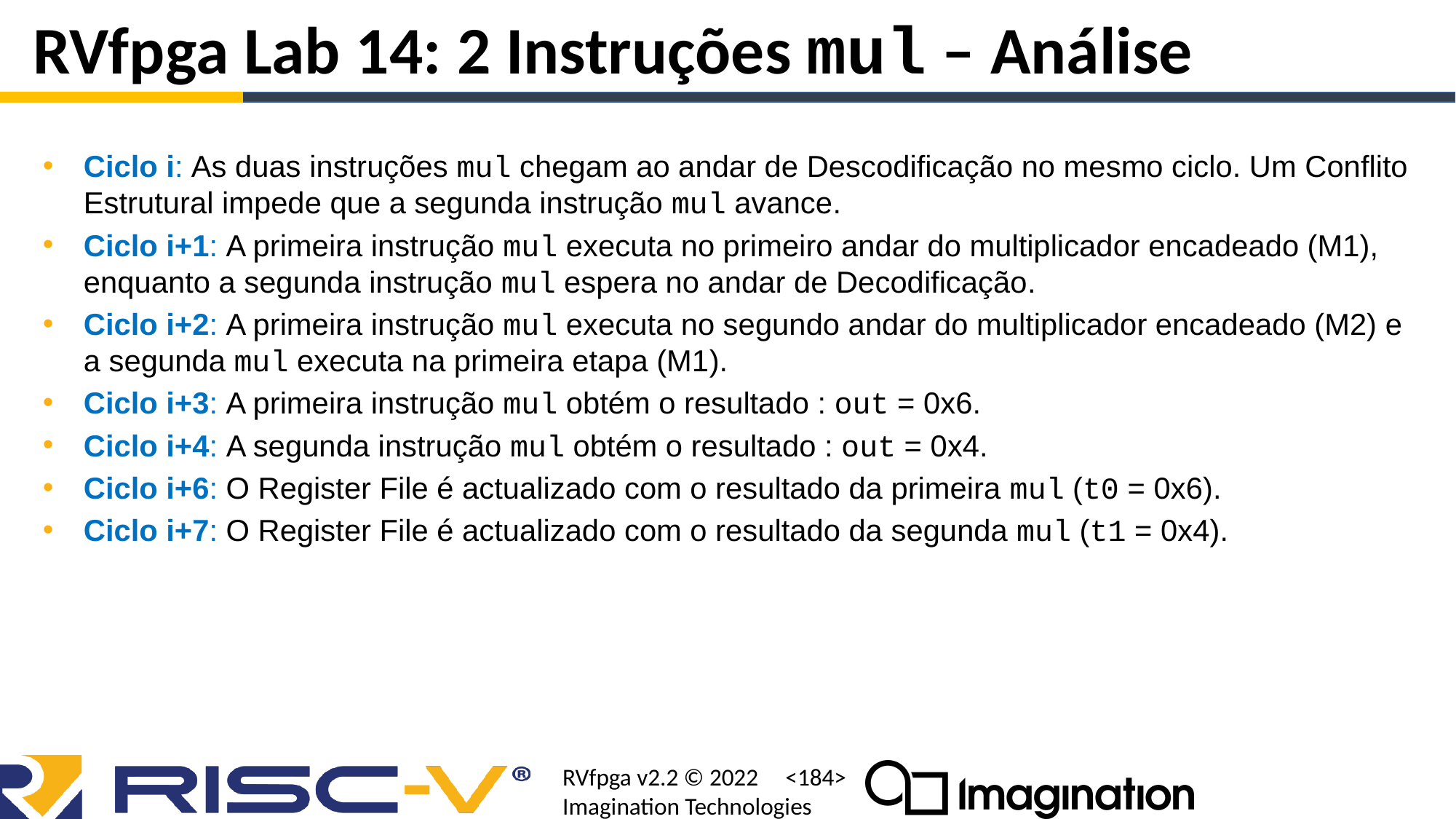

# RVfpga Lab 14: 2 Instruções mul – Análise
Ciclo i: As duas instruções mul chegam ao andar de Descodificação no mesmo ciclo. Um Conflito Estrutural impede que a segunda instrução mul avance.
Ciclo i+1: A primeira instrução mul executa no primeiro andar do multiplicador encadeado (M1), enquanto a segunda instrução mul espera no andar de Decodificação.
Ciclo i+2: A primeira instrução mul executa no segundo andar do multiplicador encadeado (M2) e a segunda mul executa na primeira etapa (M1).
Ciclo i+3: A primeira instrução mul obtém o resultado : out = 0x6.
Ciclo i+4: A segunda instrução mul obtém o resultado : out = 0x4.
Ciclo i+6: O Register File é actualizado com o resultado da primeira mul (t0 = 0x6).
Ciclo i+7: O Register File é actualizado com o resultado da segunda mul (t1 = 0x4).